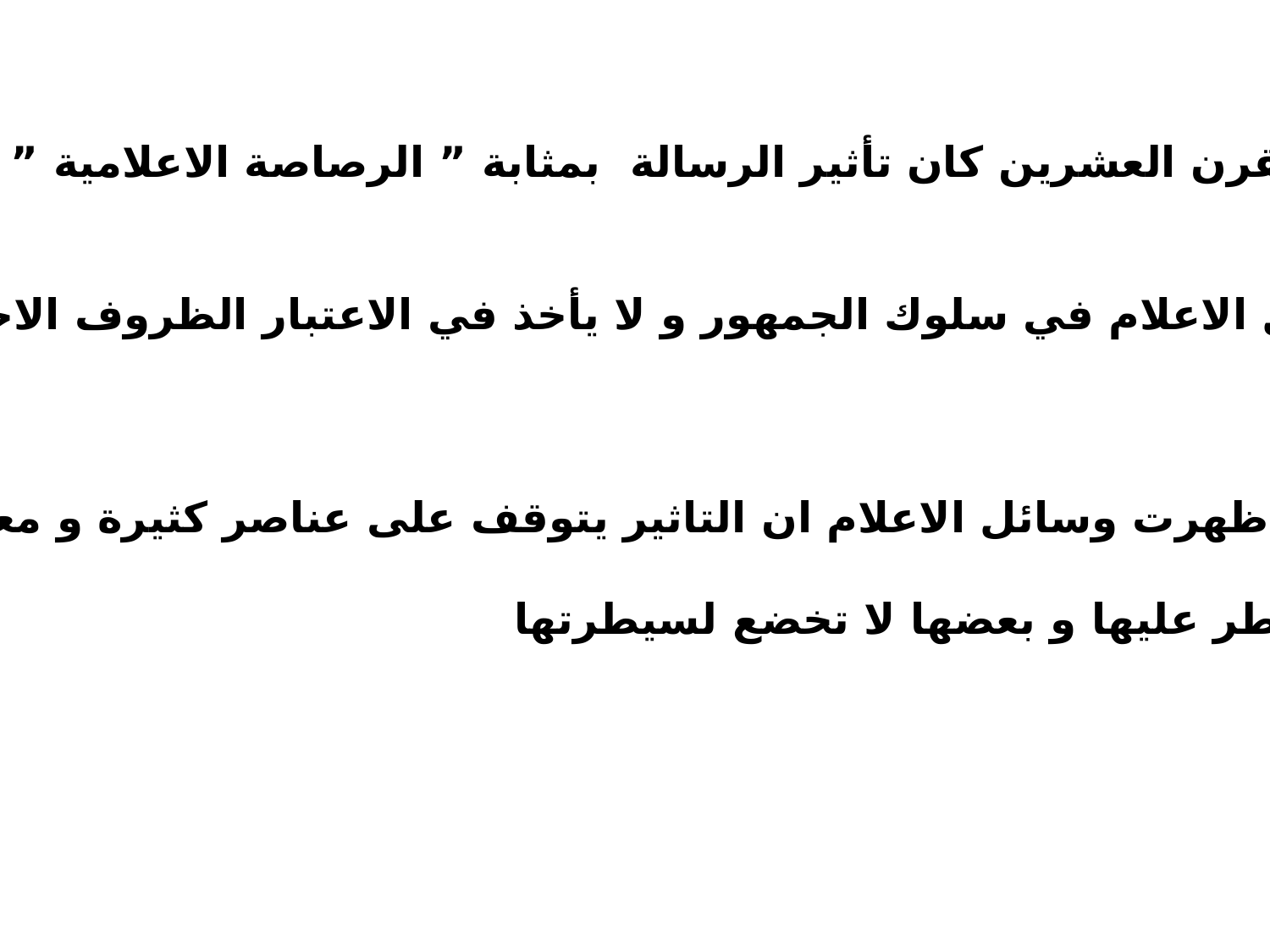

السنوات الاولى من القرن العشرين كان تأثير الرسالة  بمثابة ” الرصاصة الاعلامية ”

التأثير المباشر لوسائل الاعلام في سلوك الجمهور و لا يأخذ في الاعتبار الظروف الاخرى الخارجة عن الاتصال

في أوائل الاربعينيات أظهرت وسائل الاعلام ان التاثير يتوقف على عناصر كثيرة و معقدة بعضها تستطيع

وسائل الاعلام ان تسيطر عليها و بعضها لا تخضع لسيطرتها